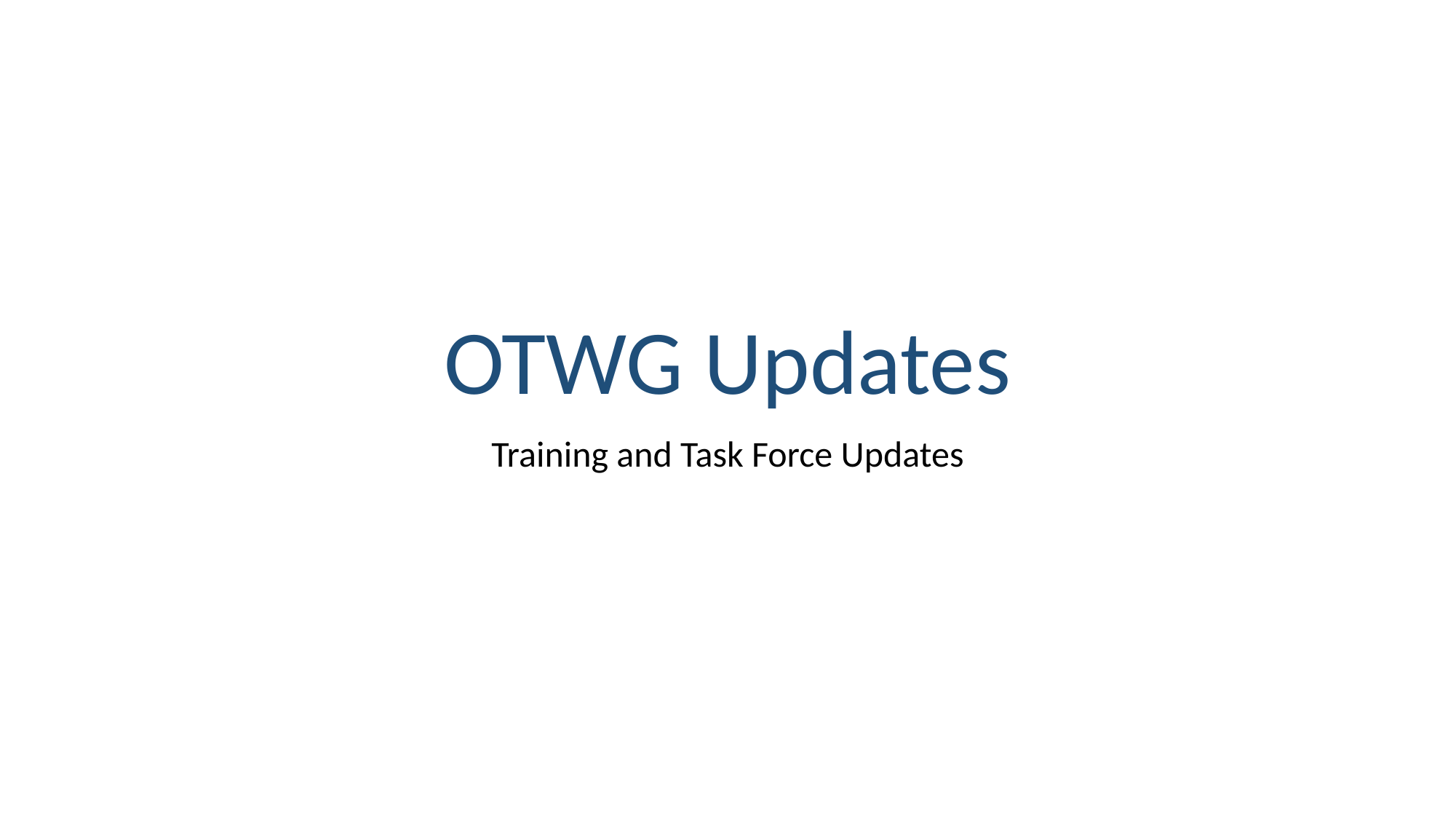

# OTWG Updates
Training and Task Force Updates